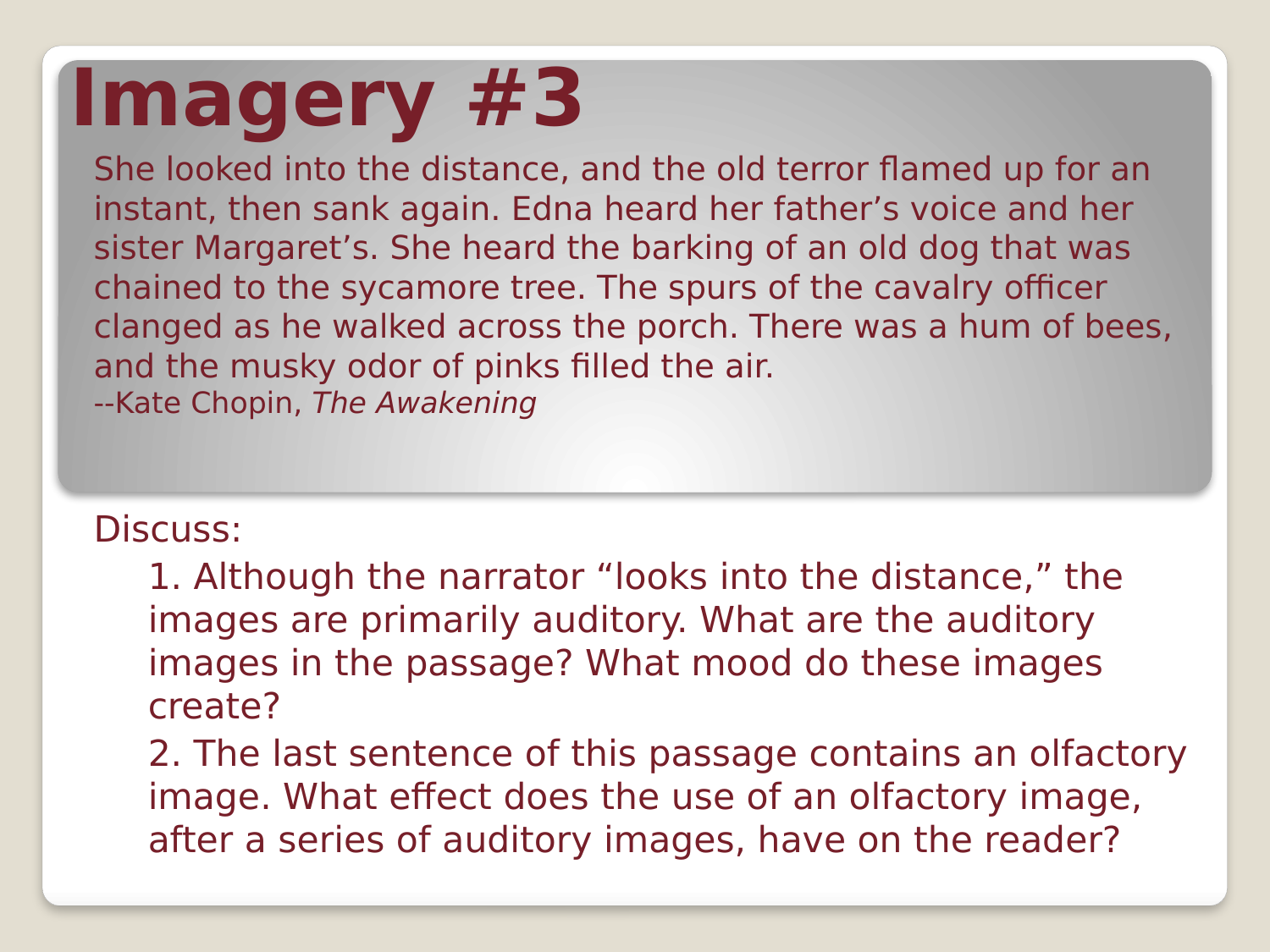

# Imagery #3
She looked into the distance, and the old terror flamed up for an instant, then sank again. Edna heard her father’s voice and her sister Margaret’s. She heard the barking of an old dog that was chained to the sycamore tree. The spurs of the cavalry officer clanged as he walked across the porch. There was a hum of bees, and the musky odor of pinks filled the air.
	--Kate Chopin, The Awakening

Discuss:
1. Although the narrator “looks into the distance,” the images are primarily auditory. What are the auditory images in the passage? What mood do these images create?
2. The last sentence of this passage contains an olfactory image. What effect does the use of an olfactory image, after a series of auditory images, have on the reader?